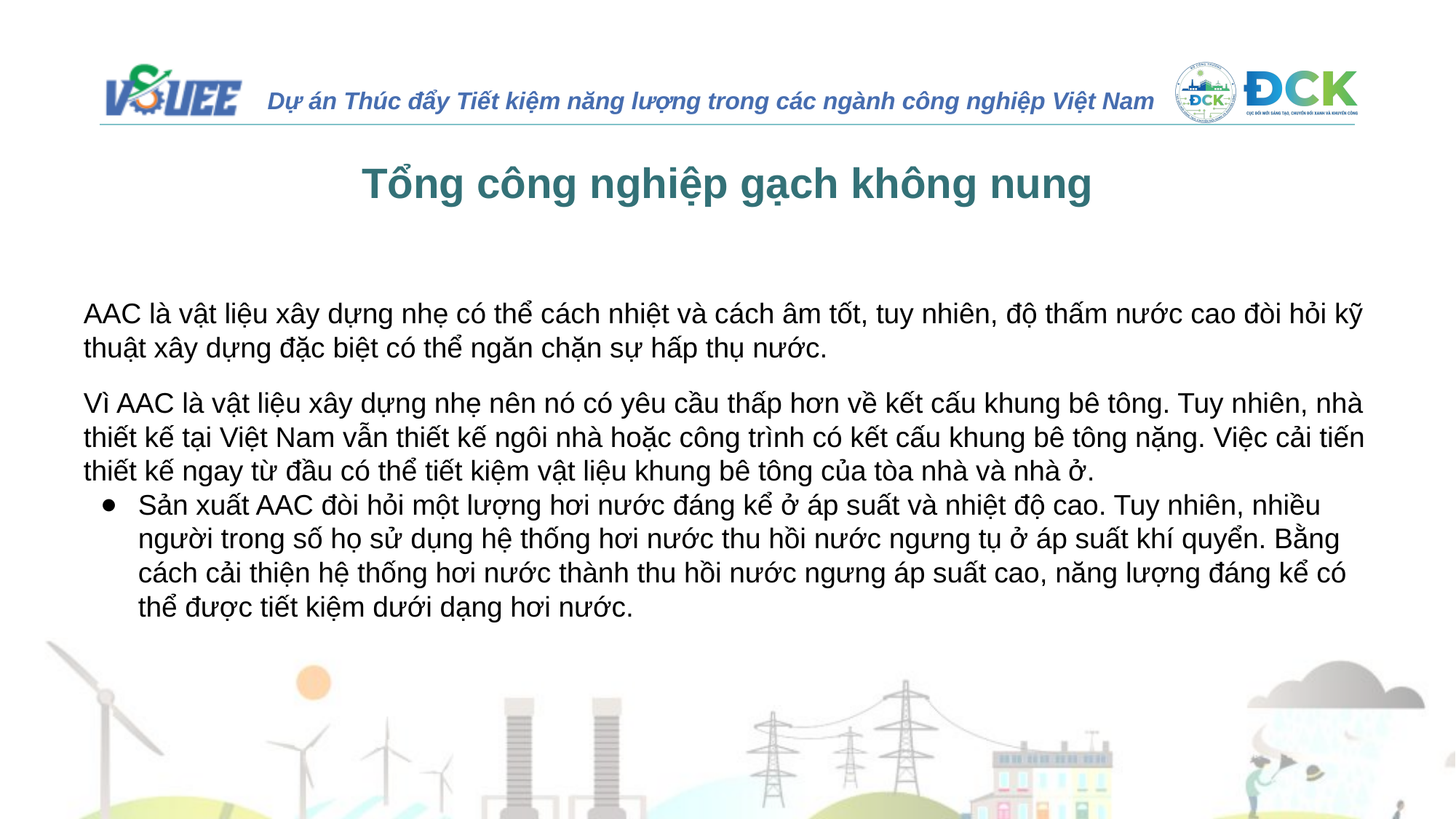

Tổng công nghiệp gạch không nung
AAC là vật liệu xây dựng nhẹ có thể cách nhiệt và cách âm tốt, tuy nhiên, độ thấm nước cao đòi hỏi kỹ thuật xây dựng đặc biệt có thể ngăn chặn sự hấp thụ nước.
Vì AAC là vật liệu xây dựng nhẹ nên nó có yêu cầu thấp hơn về kết cấu khung bê tông. Tuy nhiên, nhà thiết kế tại Việt Nam vẫn thiết kế ngôi nhà hoặc công trình có kết cấu khung bê tông nặng. Việc cải tiến thiết kế ngay từ đầu có thể tiết kiệm vật liệu khung bê tông của tòa nhà và nhà ở.
Sản xuất AAC đòi hỏi một lượng hơi nước đáng kể ở áp suất và nhiệt độ cao. Tuy nhiên, nhiều người trong số họ sử dụng hệ thống hơi nước thu hồi nước ngưng tụ ở áp suất khí quyển. Bằng cách cải thiện hệ thống hơi nước thành thu hồi nước ngưng áp suất cao, năng lượng đáng kể có thể được tiết kiệm dưới dạng hơi nước.